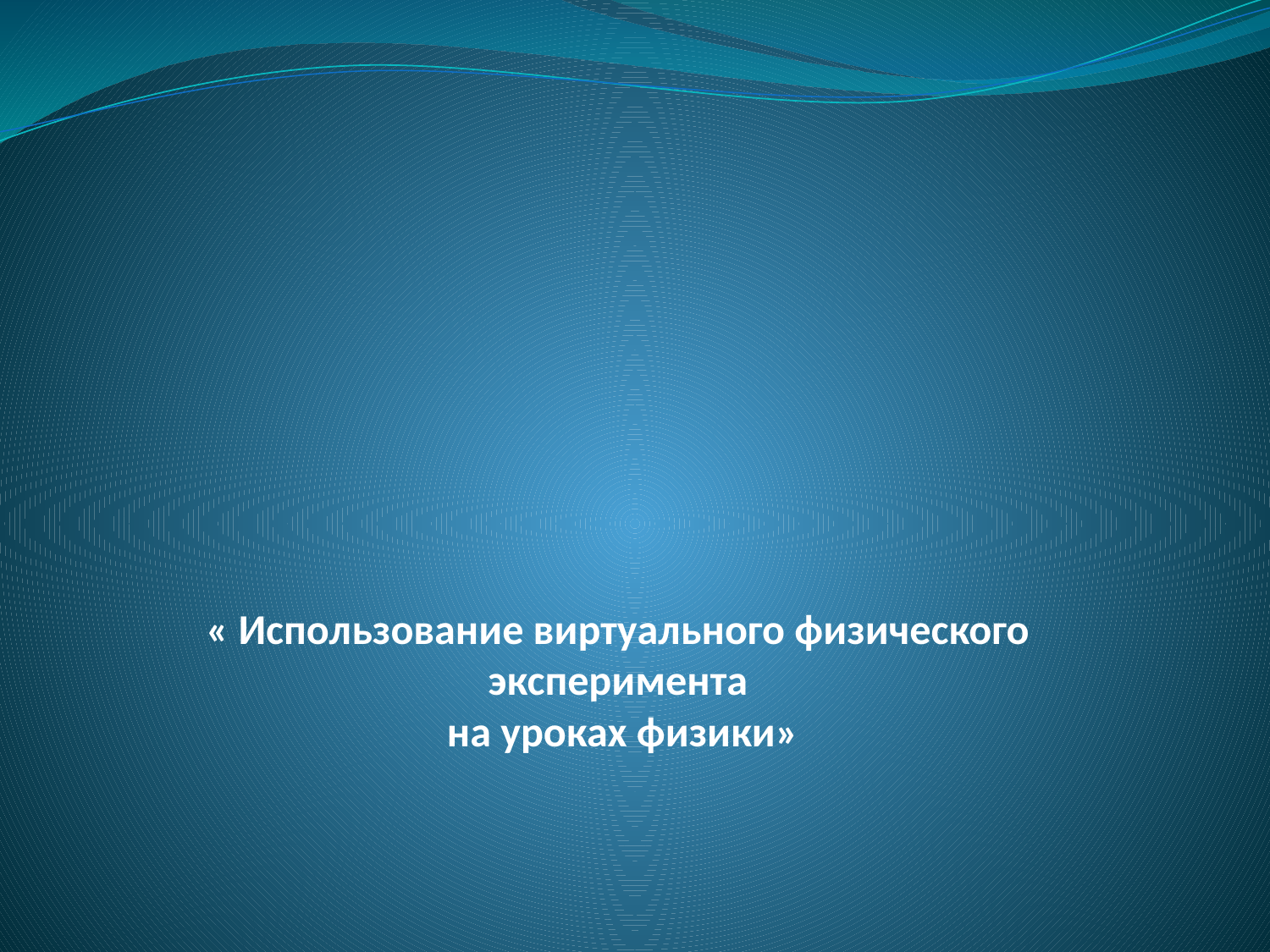

# « Использование виртуального физического эксперимента на уроках физики»